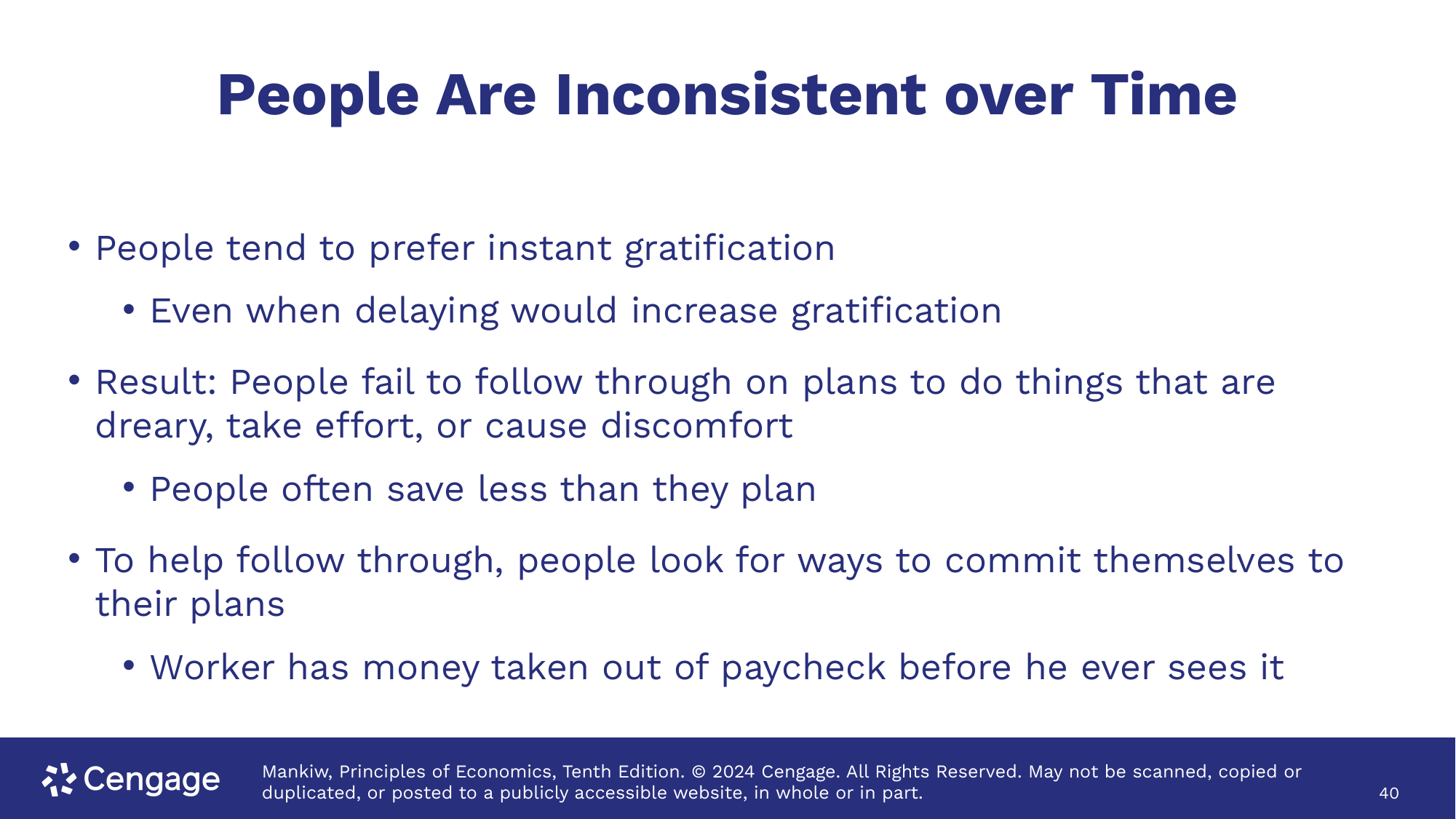

# People Are Inconsistent over Time
People tend to prefer instant gratification
Even when delaying would increase gratification
Result: People fail to follow through on plans to do things that are dreary, take effort, or cause discomfort
People often save less than they plan
To help follow through, people look for ways to commit themselves to their plans
Worker has money taken out of paycheck before he ever sees it